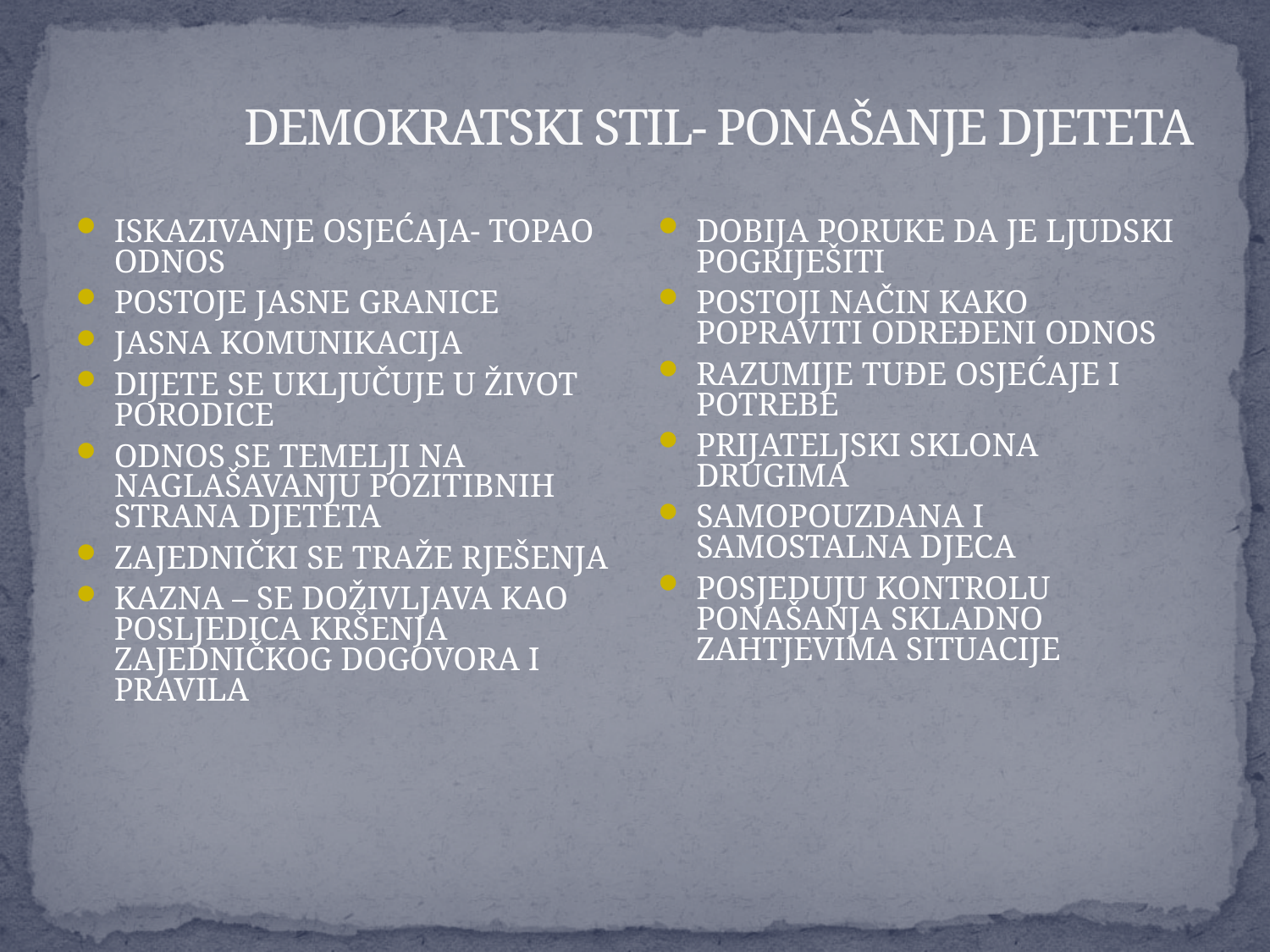

# DEMOKRATSKI STIL- PONAŠANJE DJETETA
ISKAZIVANJE OSJEĆAJA- TOPAO ODNOS
POSTOJE JASNE GRANICE
JASNA KOMUNIKACIJA
DIJETE SE UKLJUČUJE U ŽIVOT PORODICE
ODNOS SE TEMELJI NA NAGLAŠAVANJU POZITIBNIH STRANA DJETETA
ZAJEDNIČKI SE TRAŽE RJEŠENJA
KAZNA – SE DOŽIVLJAVA KAO POSLJEDICA KRŠENJA ZAJEDNIČKOG DOGOVORA I PRAVILA
DOBIJA PORUKE DA JE LJUDSKI POGRIJEŠITI
POSTOJI NAČIN KAKO POPRAVITI ODREĐENI ODNOS
RAZUMIJE TUĐE OSJEĆAJE I  POTREBE
PRIJATELJSKI SKLONA DRUGIMA
SAMOPOUZDANA I SAMOSTALNA DJECA
POSJEDUJU KONTROLU PONAŠANJA SKLADNO ZAHTJEVIMA SITUACIJE